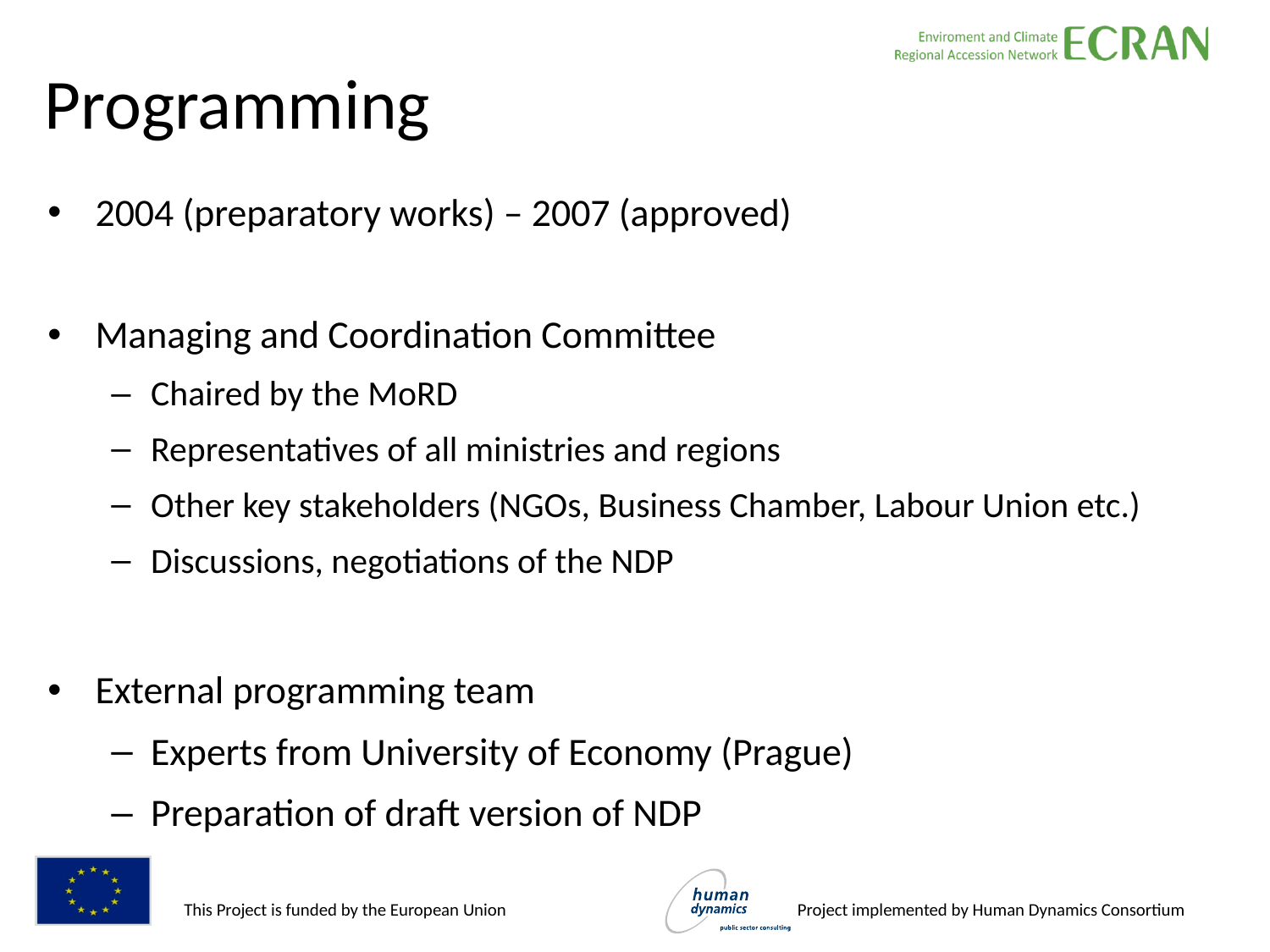

# Programming
2004 (preparatory works) – 2007 (approved)

Managing and Coordination Committee
Chaired by the MoRD
Representatives of all ministries and regions
Other key stakeholders (NGOs, Business Chamber, Labour Union etc.)
Discussions, negotiations of the NDP

External programming team
Experts from University of Economy (Prague)
Preparation of draft version of NDP